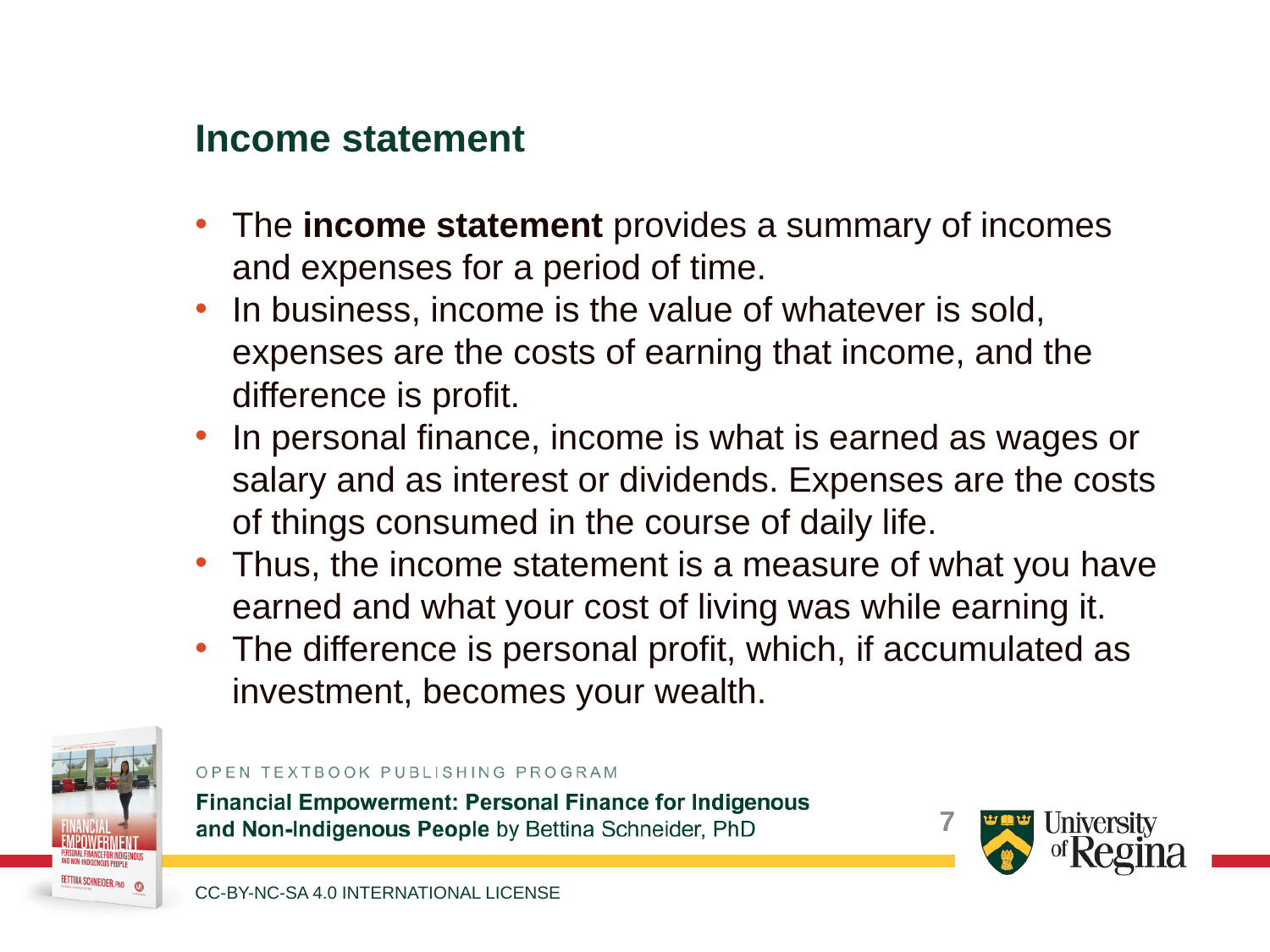

Income statement
The income statement provides a summary of incomes and expenses for a period of time.
In business, income is the value of whatever is sold, expenses are the costs of earning that income, and the difference is profit.
In personal finance, income is what is earned as wages or salary and as interest or dividends. Expenses are the costs of things consumed in the course of daily life.
Thus, the income statement is a measure of what you have earned and what your cost of living was while earning it.
The difference is personal profit, which, if accumulated as investment, becomes your wealth.

CC-BY-NC-SA 4.0 INTERNATIONAL LICENSE